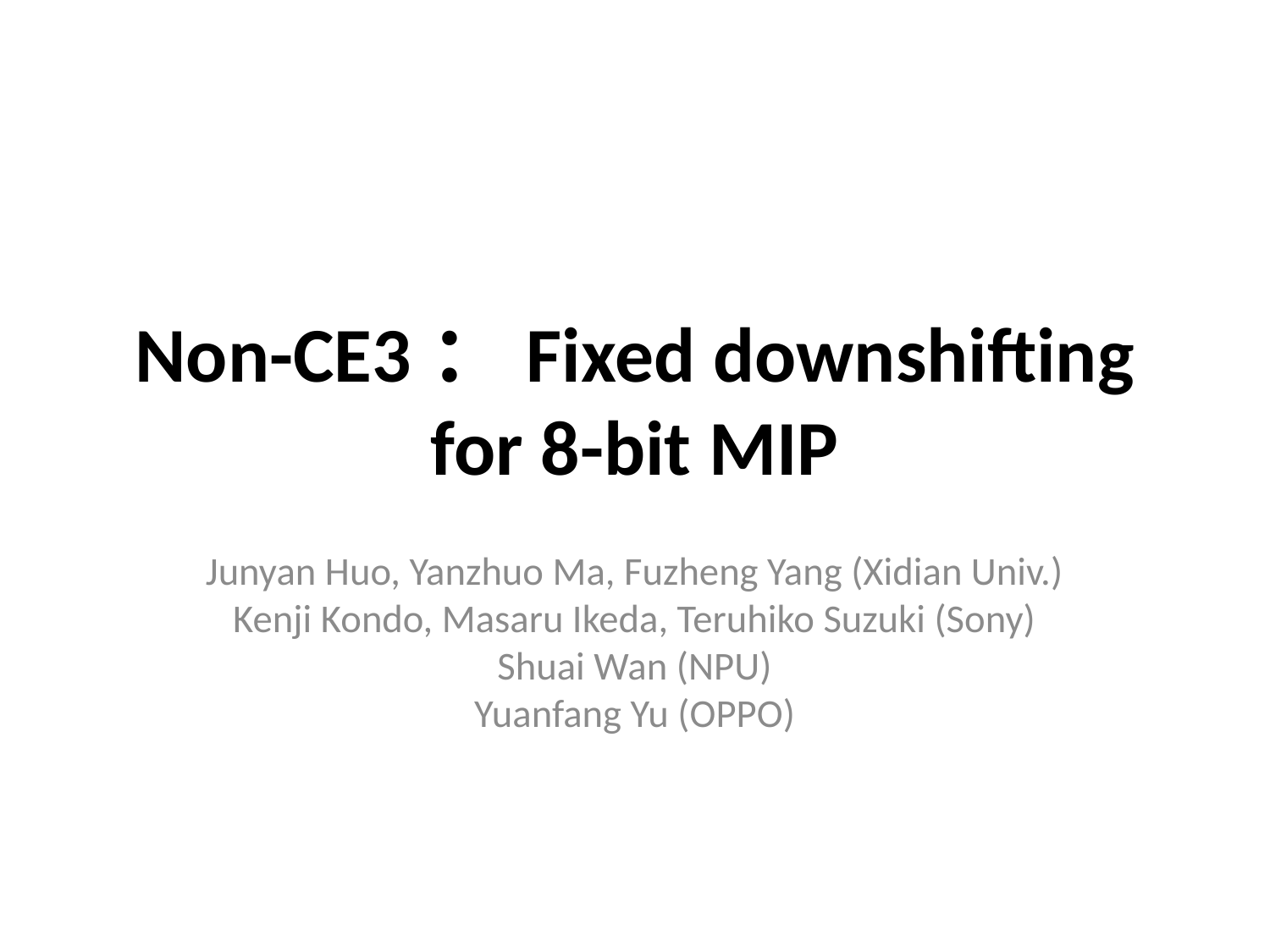

# Non-CE3：Fixed downshifting for 8-bit MIP
Junyan Huo, Yanzhuo Ma, Fuzheng Yang (Xidian Univ.)
Kenji Kondo, Masaru Ikeda, Teruhiko Suzuki (Sony)
Shuai Wan (NPU)
Yuanfang Yu (OPPO)